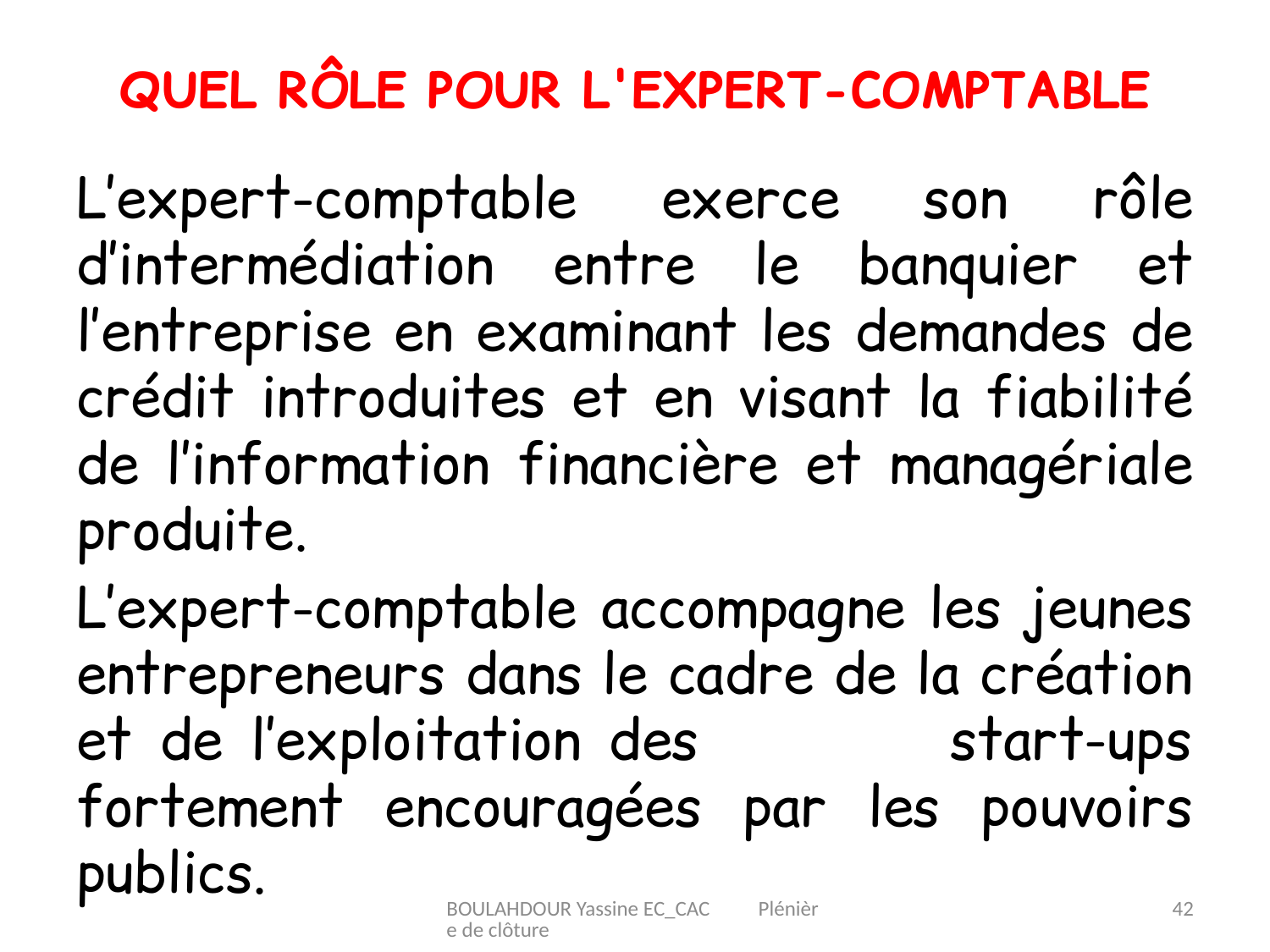

# Quel rôle pour l'expert-comptable
L’expert-comptable exerce son rôle d’intermédiation entre le banquier et l’entreprise en examinant les demandes de crédit introduites et en visant la fiabilité de l’information financière et managériale produite.
L’expert-comptable accompagne les jeunes entrepreneurs dans le cadre de la création et de l’exploitation des         start-ups fortement encouragées par les pouvoirs publics.

BOULAHDOUR Yassine EC_CAC          Plénière de clôture
42